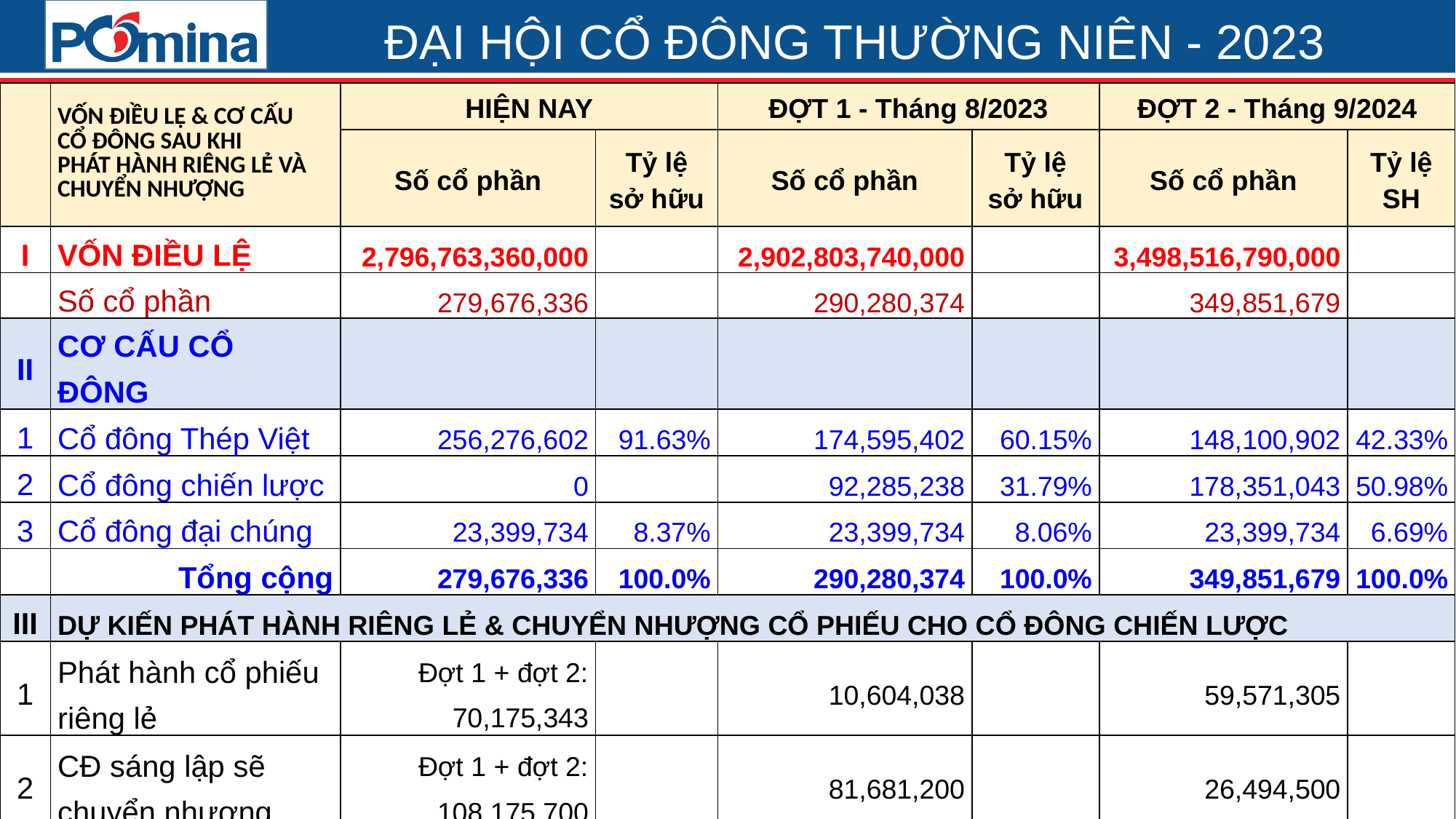

|  | VỐN ĐIỀU LỆ & CƠ CẤU CỔ ĐÔNG SAU KHI PHÁT HÀNH RIÊNG LẺ VÀ CHUYỂN NHƯỢNG | HIỆN NAY |  | ĐỢT 1 - Tháng 8/2023 |  | ĐỢT 2 - Tháng 9/2024 |  |
| --- | --- | --- | --- | --- | --- | --- | --- |
|  |  | Số cổ phần | Tỷ lệ sở hữu | Số cổ phần | Tỷ lệ sở hữu | Số cổ phần | Tỷ lệ SH |
| I | VỐN ĐIỀU LỆ | 2,796,763,360,000 |  | 2,902,803,740,000 |  | 3,498,516,790,000 |  |
|  | Số cổ phần | 279,676,336 |  | 290,280,374 |  | 349,851,679 |  |
| II | CƠ CẤU CỔ ĐÔNG |  |  |  |  |  |  |
| 1 | Cổ đông Thép Việt | 256,276,602 | 91.63% | 174,595,402 | 60.15% | 148,100,902 | 42.33% |
| 2 | Cổ đông chiến lược | 0 |  | 92,285,238 | 31.79% | 178,351,043 | 50.98% |
| 3 | Cổ đông đại chúng | 23,399,734 | 8.37% | 23,399,734 | 8.06% | 23,399,734 | 6.69% |
|  | Tổng cộng | 279,676,336 | 100.0% | 290,280,374 | 100.0% | 349,851,679 | 100.0% |
| III | DỰ KIẾN PHÁT HÀNH RIÊNG LẺ & CHUYỂN NHƯỢNG CỔ PHIẾU CHO CỔ ĐÔNG CHIẾN LƯỢC |  |  |  |  |  |  |
| 1 | Phát hành cổ phiếu riêng lẻ | Đợt 1 + đợt 2: 70,175,343 |  | 10,604,038 |  | 59,571,305 |  |
| 2 | CĐ sáng lập sẽ chuyển nhượng | Đợt 1 + đợt 2: 108,175,700 |  | 81,681,200 |  | 26,494,500 |  |
|  | Tổng cộng | 178,351,043 |  | 92,285,238 |  | 86,065,805 |  |